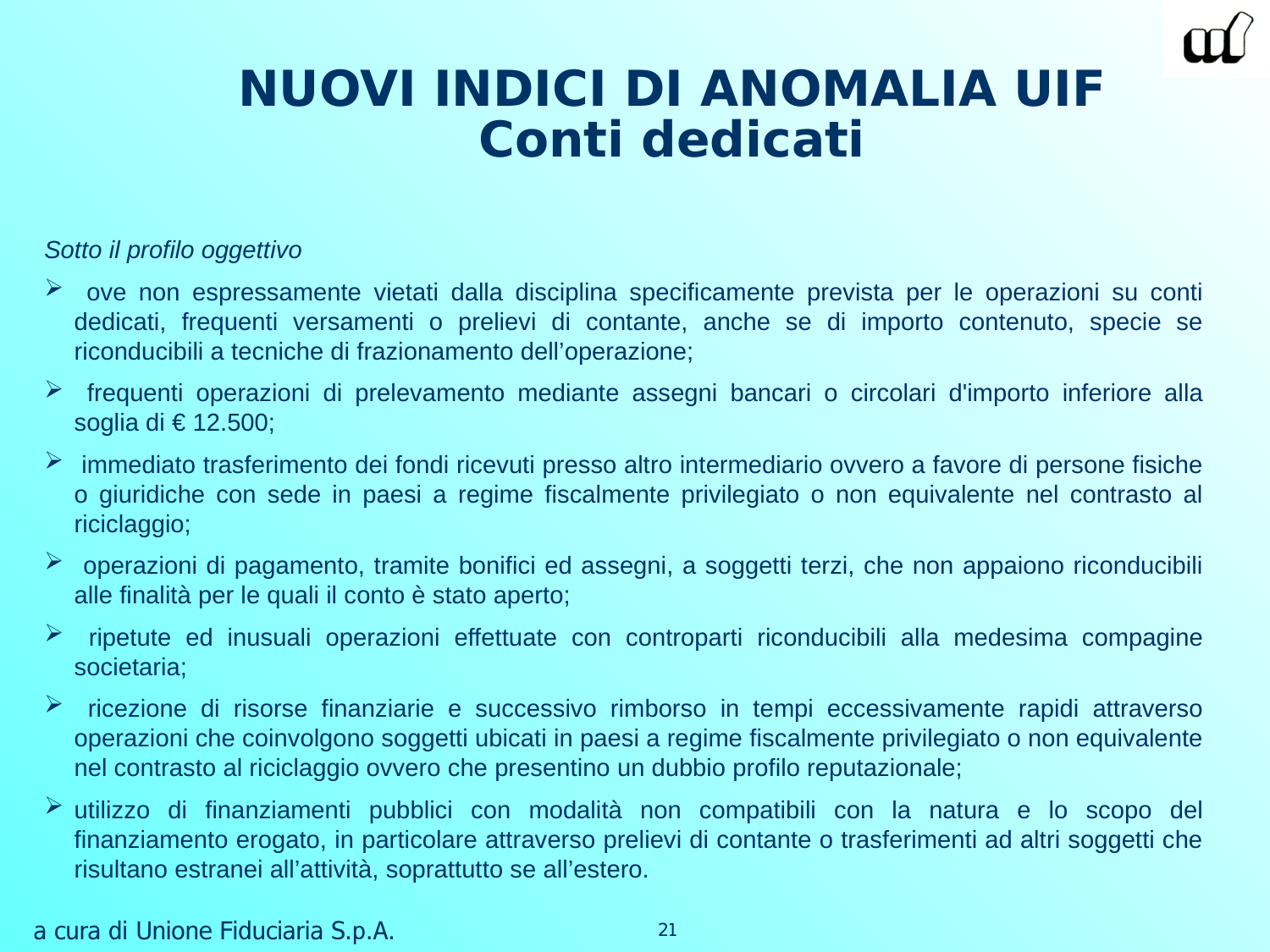

NUOVI INDICI DI ANOMALIA UIF
Conti dedicati
Sotto il profilo oggettivo
 ove non espressamente vietati dalla disciplina specificamente prevista per le operazioni su conti dedicati, frequenti versamenti o prelievi di contante, anche se di importo contenuto, specie se riconducibili a tecniche di frazionamento dell’operazione;
 frequenti operazioni di prelevamento mediante assegni bancari o circolari d'importo inferiore alla soglia di € 12.500;
 immediato trasferimento dei fondi ricevuti presso altro intermediario ovvero a favore di persone fisiche o giuridiche con sede in paesi a regime fiscalmente privilegiato o non equivalente nel contrasto al riciclaggio;
 operazioni di pagamento, tramite bonifici ed assegni, a soggetti terzi, che non appaiono riconducibili alle finalità per le quali il conto è stato aperto;
 ripetute ed inusuali operazioni effettuate con controparti riconducibili alla medesima compagine societaria;
 ricezione di risorse finanziarie e successivo rimborso in tempi eccessivamente rapidi attraverso operazioni che coinvolgono soggetti ubicati in paesi a regime fiscalmente privilegiato o non equivalente nel contrasto al riciclaggio ovvero che presentino un dubbio profilo reputazionale;
utilizzo di finanziamenti pubblici con modalità non compatibili con la natura e lo scopo del finanziamento erogato, in particolare attraverso prelievi di contante o trasferimenti ad altri soggetti che risultano estranei all’attività, soprattutto se all’estero.